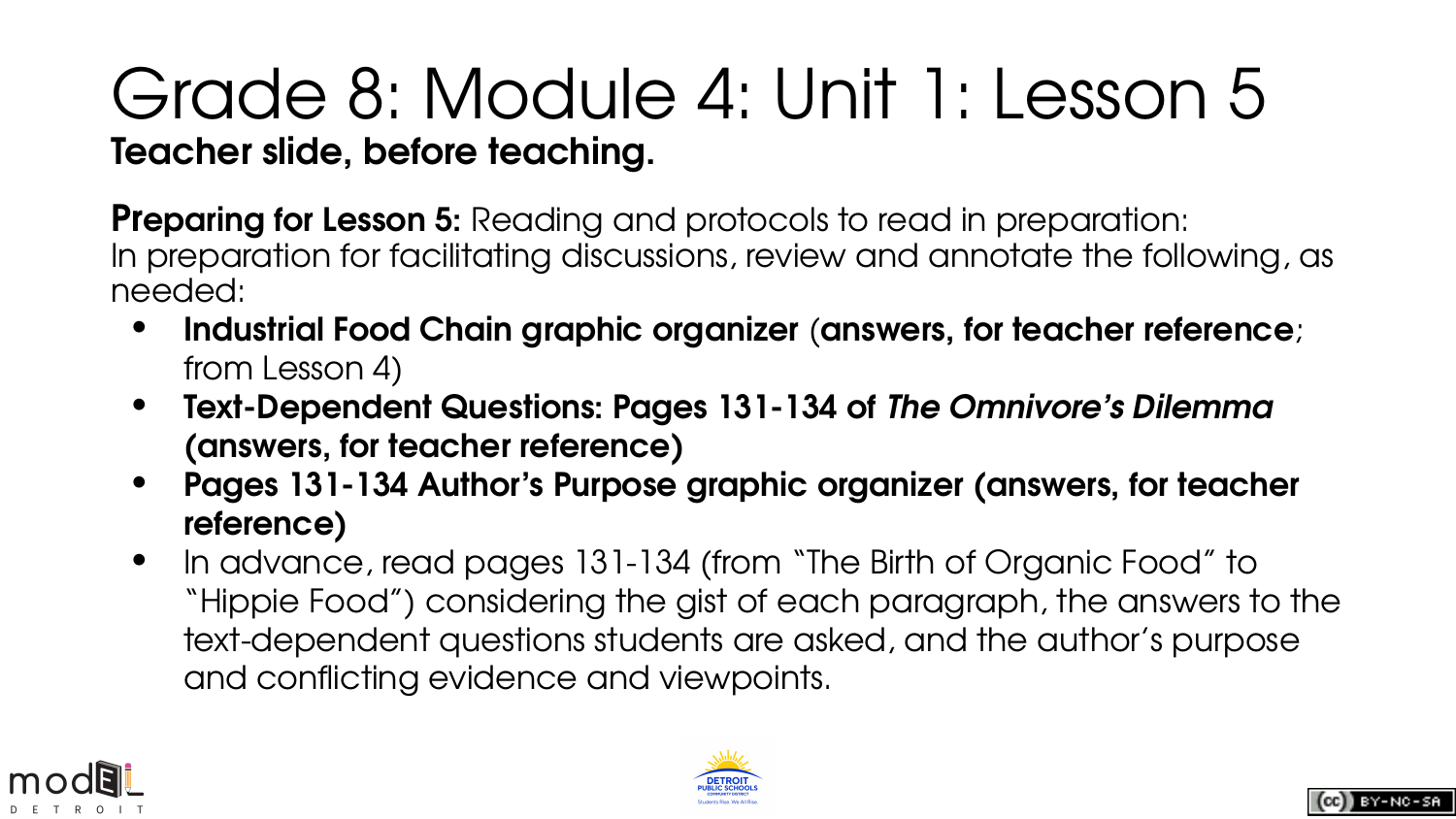

# Grade 8: Module 4: Unit 1: Lesson 5
Teacher slide, before teaching.

Preparing for Lesson 5: Reading and protocols to read in preparation:
In preparation for facilitating discussions, review and annotate the following, as needed:
Industrial Food Chain graphic organizer (answers, for teacher reference; from Lesson 4)
Text-Dependent Questions: Pages 131-134 of The Omnivore’s Dilemma (answers, for teacher reference)
Pages 131-134 Author’s Purpose graphic organizer (answers, for teacher reference)
In advance, read pages 131-134 (from “The Birth of Organic Food” to “Hippie Food”) considering the gist of each paragraph, the answers to the text-dependent questions students are asked, and the author’s purpose and conflicting evidence and viewpoints.